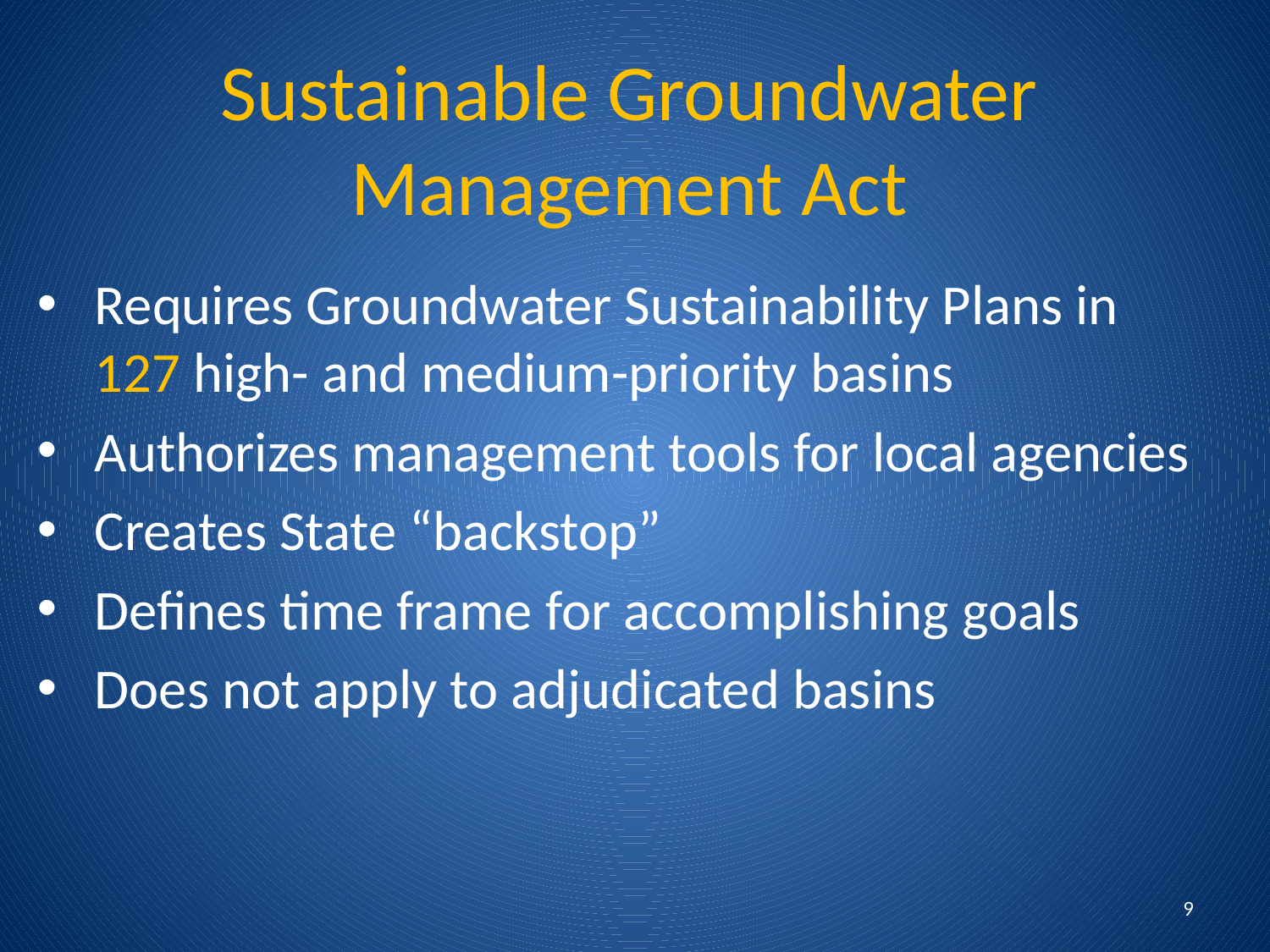

# Sustainable Groundwater Management Act
Requires Groundwater Sustainability Plans in 127 high- and medium-priority basins
Authorizes management tools for local agencies
Creates State “backstop”
Defines time frame for accomplishing goals
Does not apply to adjudicated basins

9